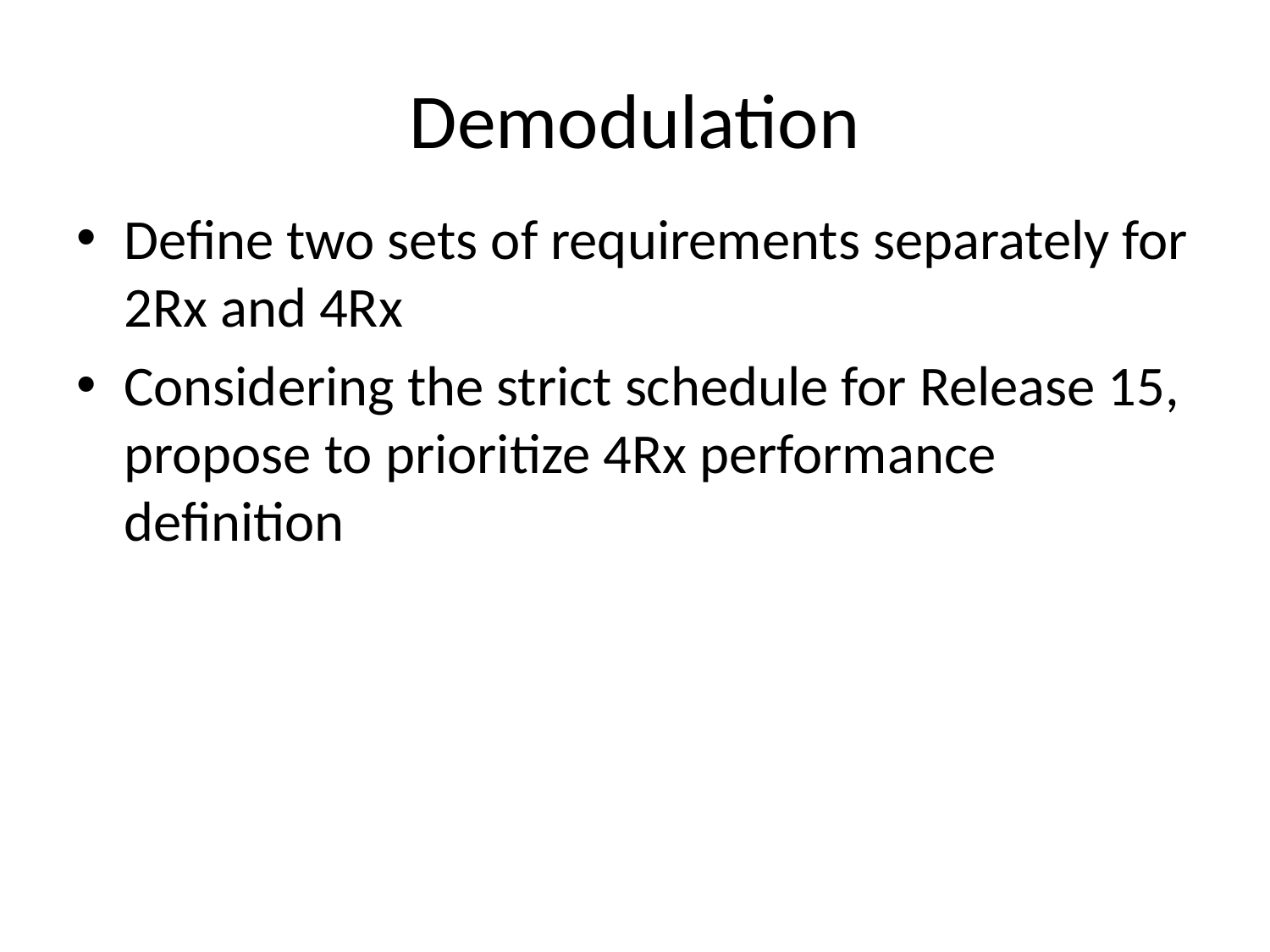

# Demodulation
Define two sets of requirements separately for 2Rx and 4Rx
Considering the strict schedule for Release 15, propose to prioritize 4Rx performance definition